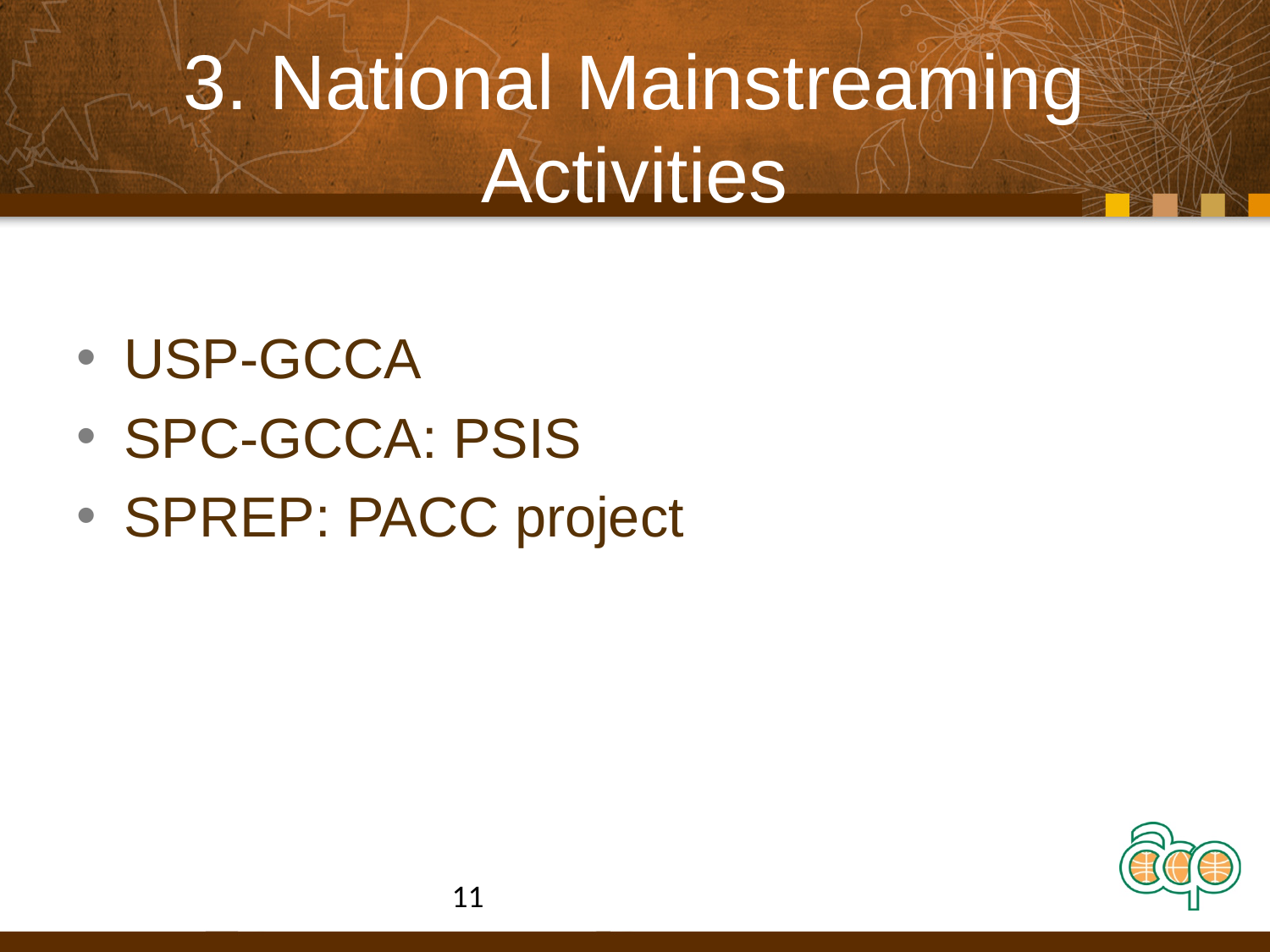

# 3. National Mainstreaming Activities

USP-GCCA
SPC-GCCA: PSIS
SPREP: PACC project
11